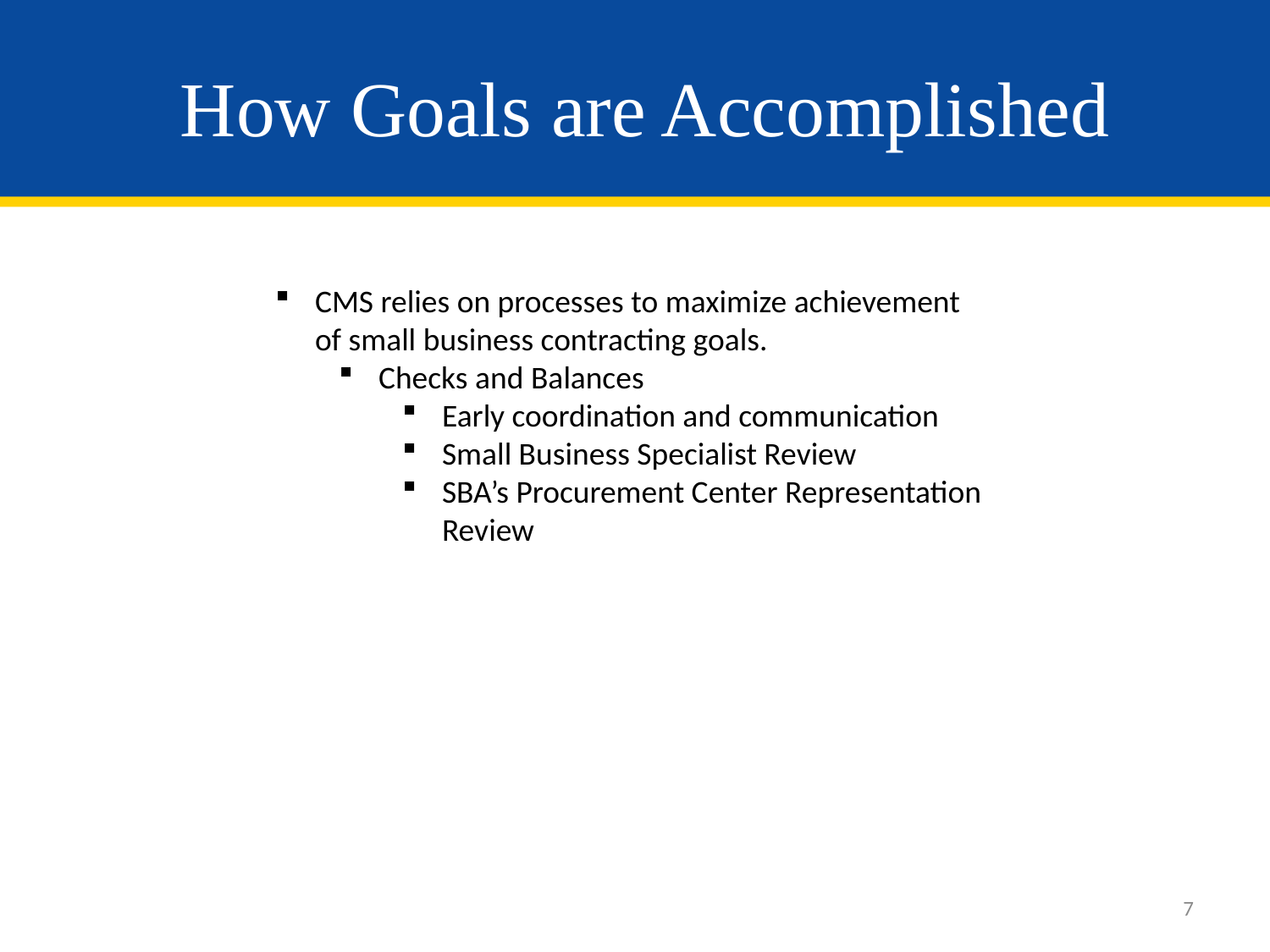

# How Goals are Accomplished
CMS relies on processes to maximize achievement of small business contracting goals.
Checks and Balances
Early coordination and communication
Small Business Specialist Review
SBA’s Procurement Center Representation Review

7